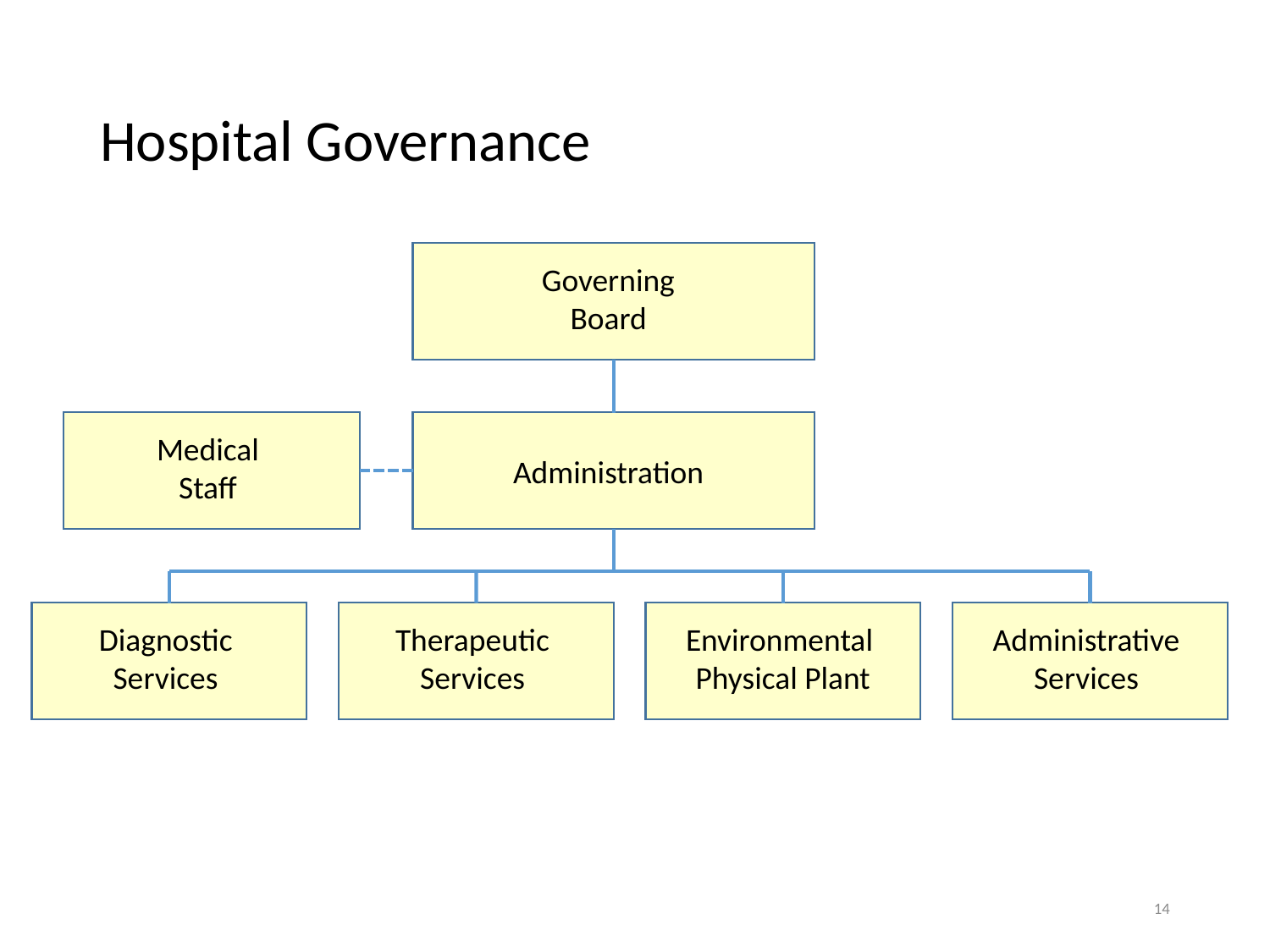

# Hospital Governance

Governing
Board

Medical
Staff

Administration

Diagnostic
Services

Therapeutic Services

Environmental
 Physical Plant

Administrative
Services
14